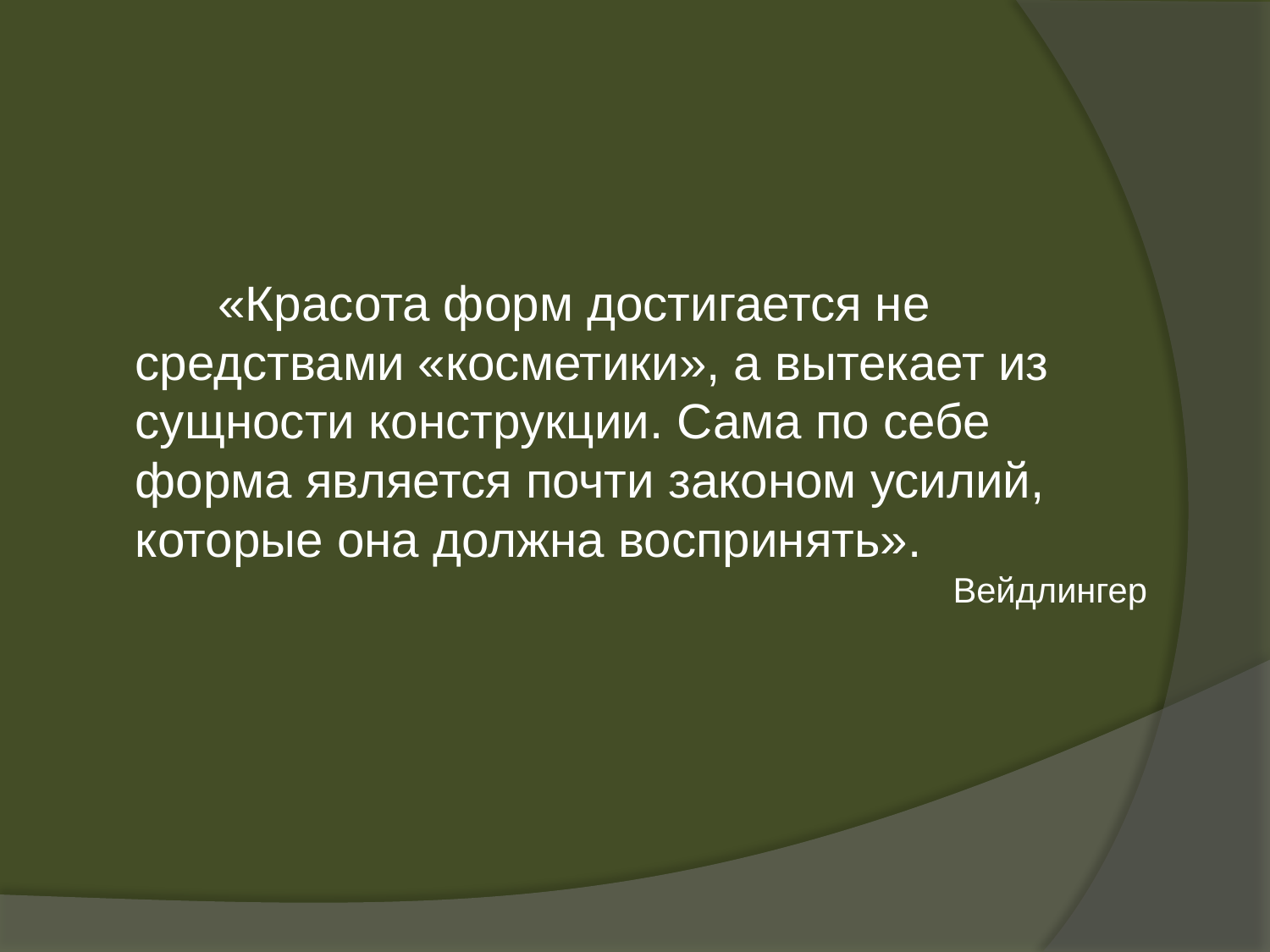

# «Красота форм достигается не средствами «косметики», а вытекает из сущности конструкции. Сама по себе форма является почти законом усилий, которые она должна воспринять». Вейдлингер